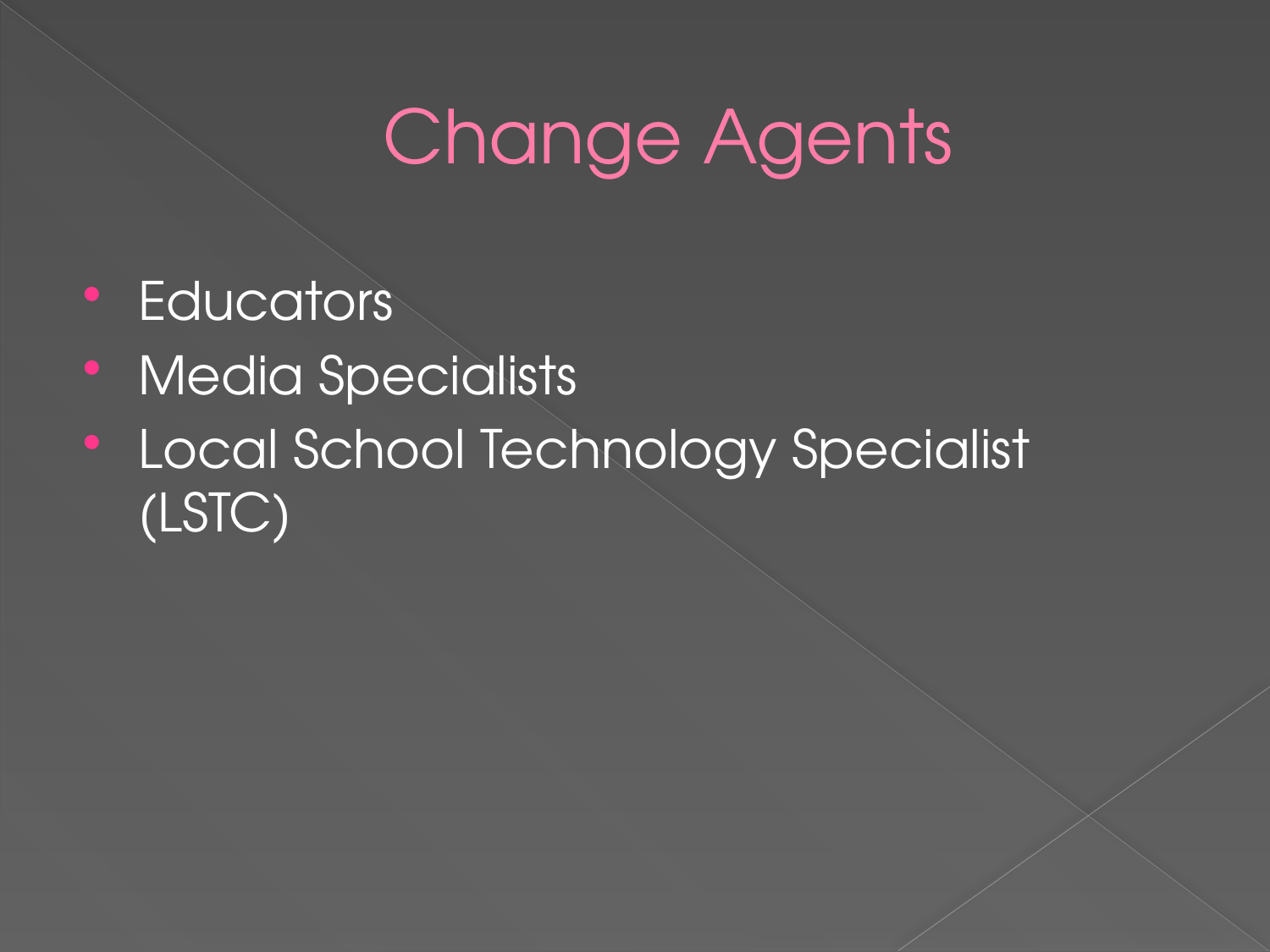

# Change Agents
Educators
Media Specialists
Local School Technology Specialist (LSTC)